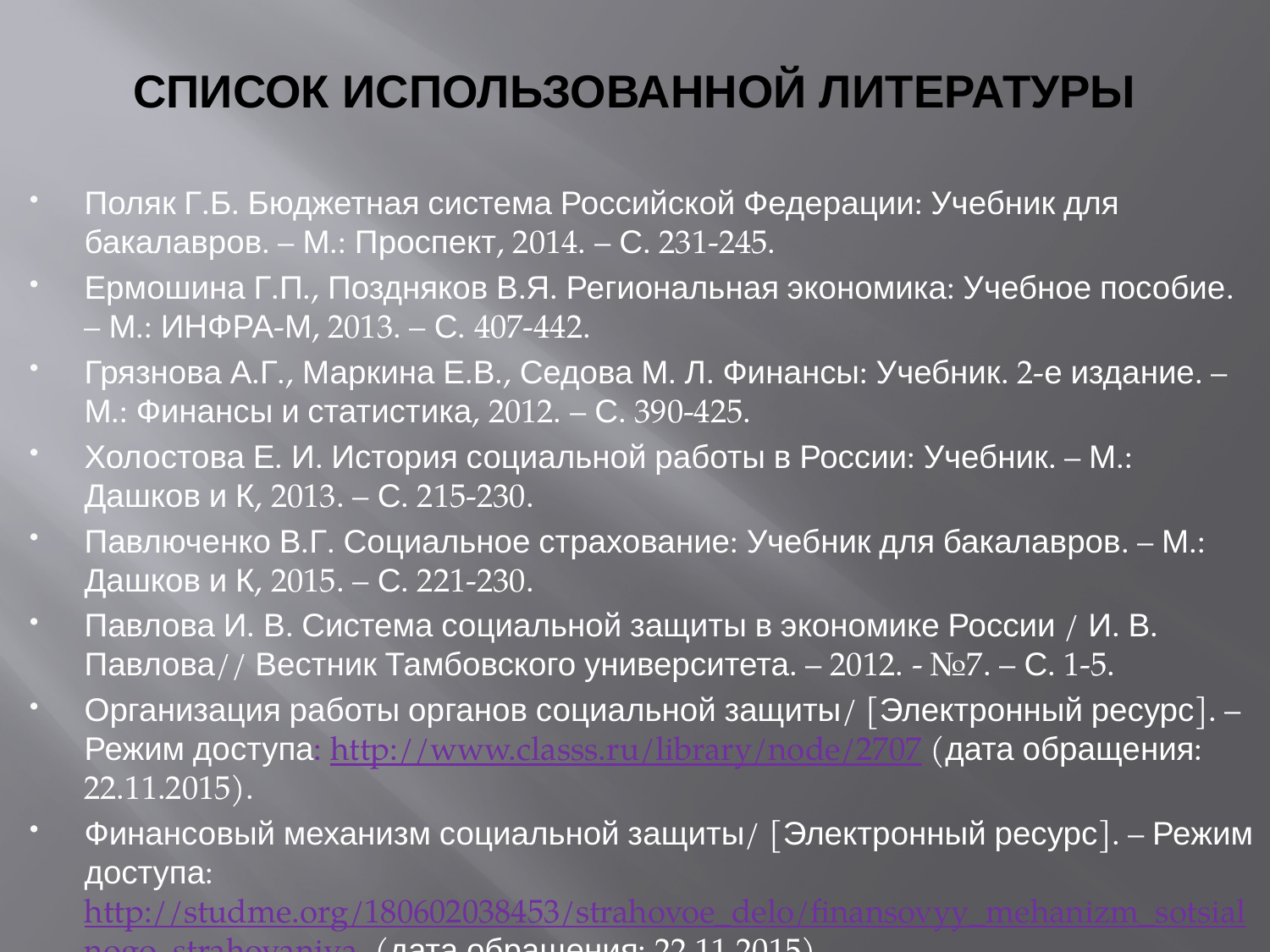

# СПИСОК ИСПОЛЬЗОВАННОЙ ЛИТЕРАТУРЫ
Поляк Г.Б. Бюджетная система Российской Федерации: Учебник для бакалавров. – М.: Проспект, 2014. – С. 231-245.
Ермошина Г.П., Поздняков В.Я. Региональная экономика: Учебное пособие. – М.: ИНФРА-М, 2013. – С. 407-442.
Грязнова А.Г., Маркина Е.В., Седова М. Л. Финансы: Учебник. 2-е издание. – М.: Финансы и статистика, 2012. – С. 390-425.
Холостова Е. И. История социальной работы в России: Учебник. – М.: Дашков и К, 2013. – С. 215-230.
Павлюченко В.Г. Социальное страхование: Учебник для бакалавров. – М.: Дашков и К, 2015. – С. 221-230.
Павлова И. В. Система социальной защиты в экономике России / И. В. Павлова// Вестник Тамбовского университета. – 2012. - №7. – С. 1-5.
Организация работы органов социальной защиты/ [Электронный ресурс]. – Режим доступа: http://www.classs.ru/library/node/2707 (дата обращения: 22.11.2015).
Финансовый механизм социальной защиты/ [Электронный ресурс]. – Режим доступа: http://studme.org/180602038453/strahovoe_delo/finansovyy_mehanizm_sotsialnogo_strahovaniya  (дата обращения: 22.11.2015).